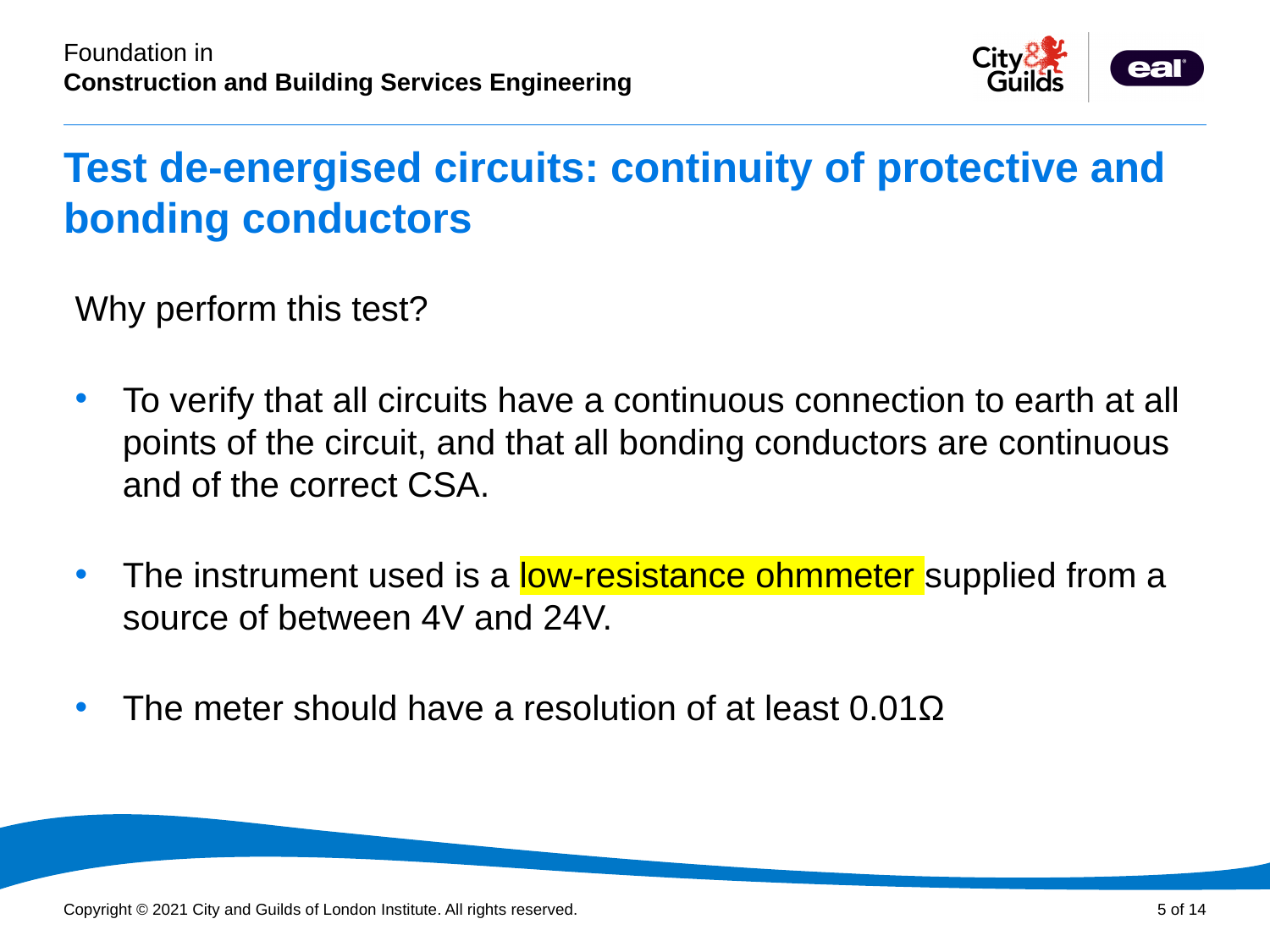

# Test de-energised circuits: continuity of protective and bonding conductors
Why perform this test?
To verify that all circuits have a continuous connection to earth at all points of the circuit, and that all bonding conductors are continuous and of the correct CSA.
The instrument used is a low-resistance ohmmeter supplied from a source of between 4V and 24V.
The meter should have a resolution of at least 0.01Ω